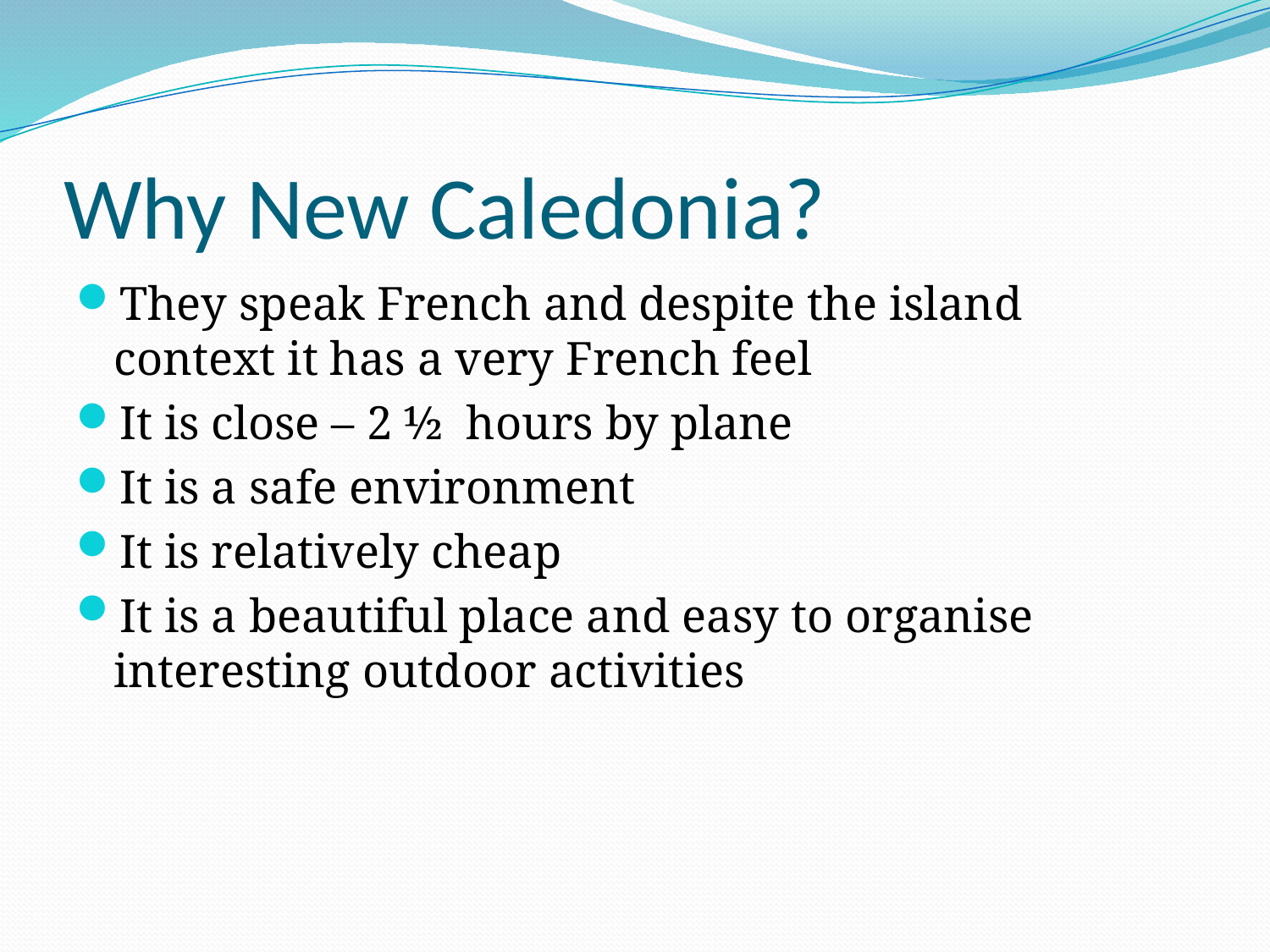

# Why New Caledonia?
They speak French and despite the island context it has a very French feel
It is close – 2 ½  hours by plane
It is a safe environment
It is relatively cheap
It is a beautiful place and easy to organise interesting outdoor activities